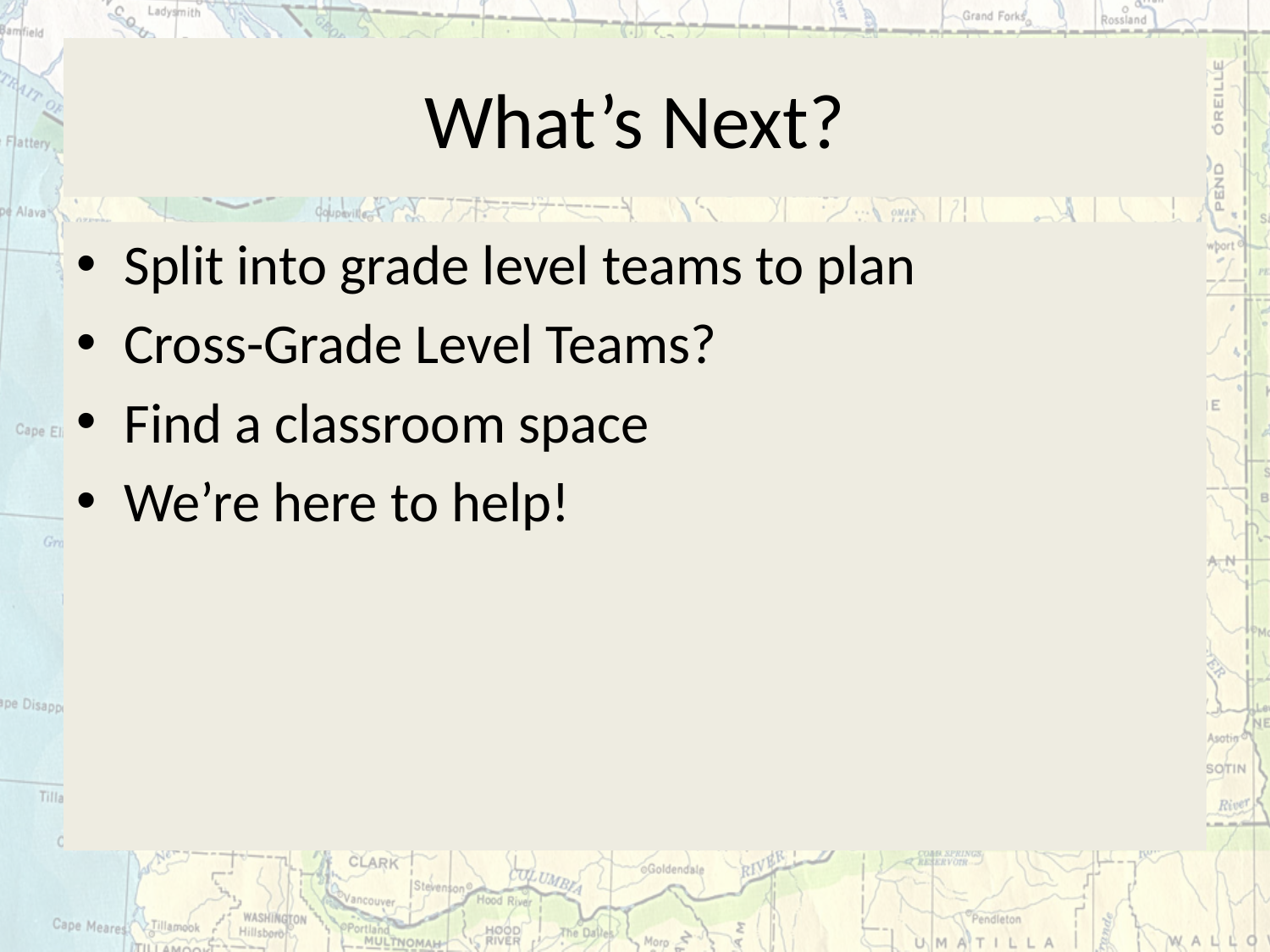

# What’s Next?
Split into grade level teams to plan
Cross-Grade Level Teams?
Find a classroom space
We’re here to help!